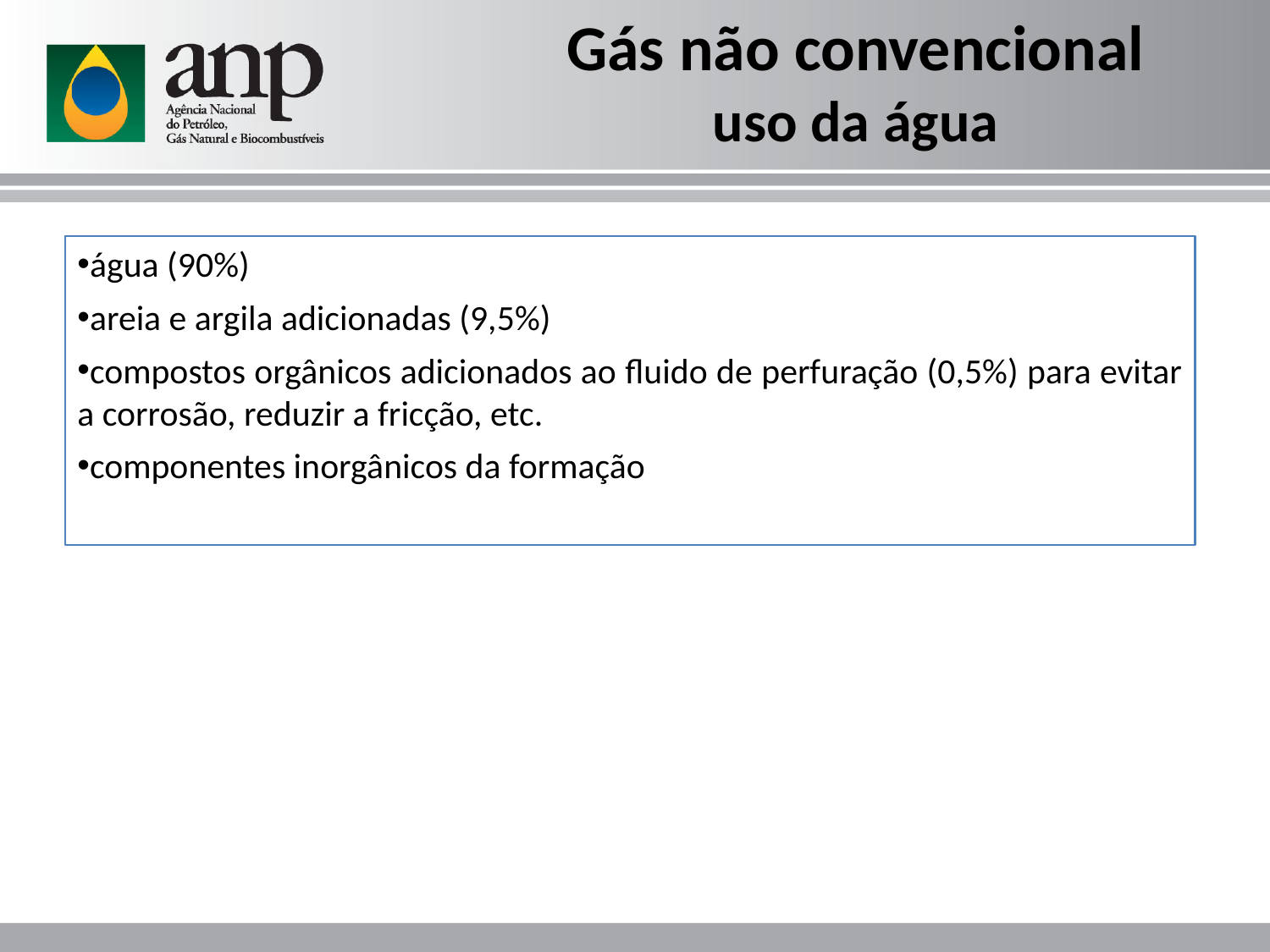

# Gás não convencional uso da água
água (90%)
areia e argila adicionadas (9,5%)
compostos orgânicos adicionados ao fluido de perfuração (0,5%) para evitar a corrosão, reduzir a fricção, etc.
componentes inorgânicos da formação